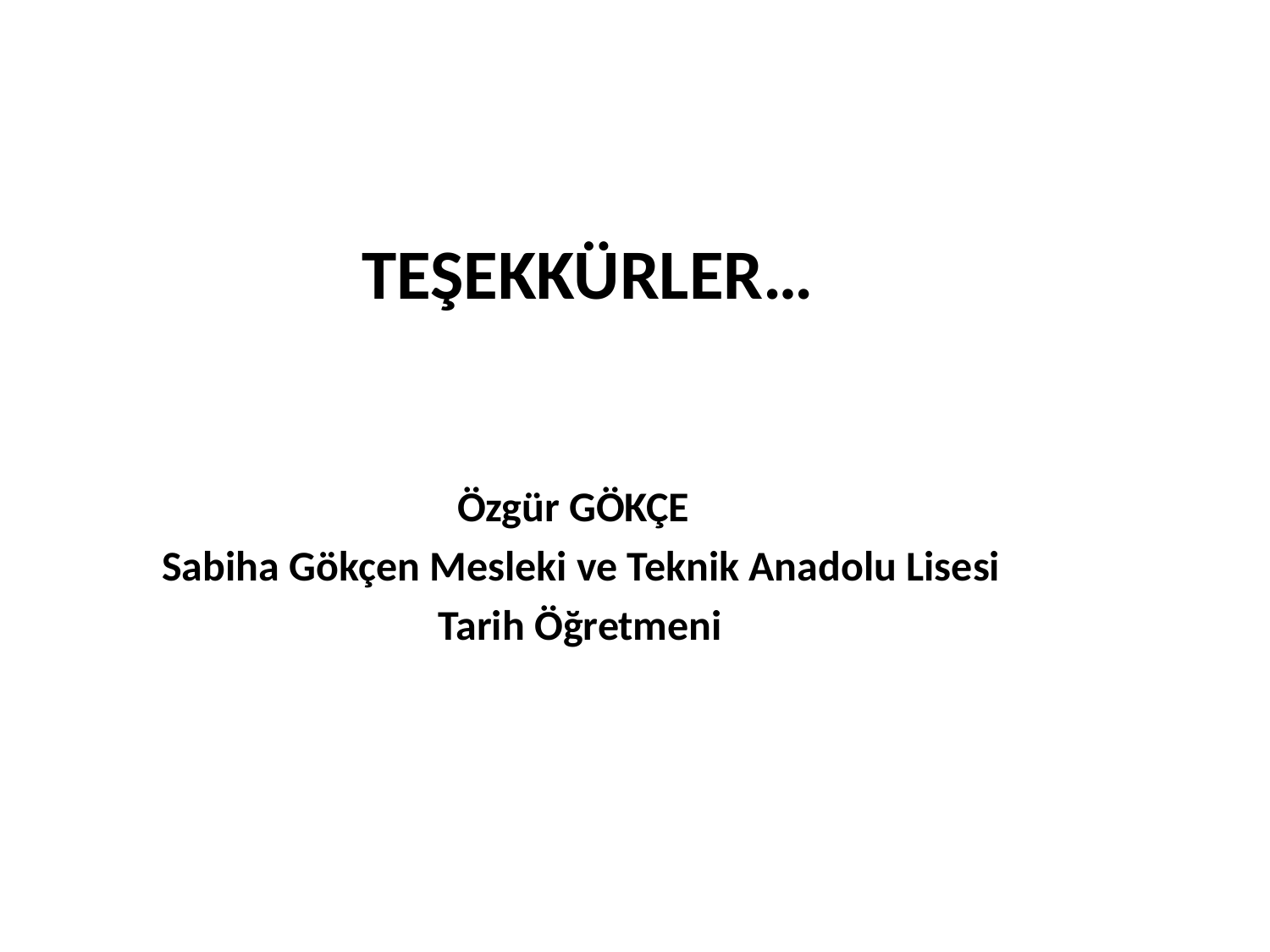

#
                  TEŞEKKÜRLER…

                                        Özgür GÖKÇE
         Sabiha Gökçen Mesleki ve Teknik Anadolu Lisesi
                                      Tarih Öğretmeni